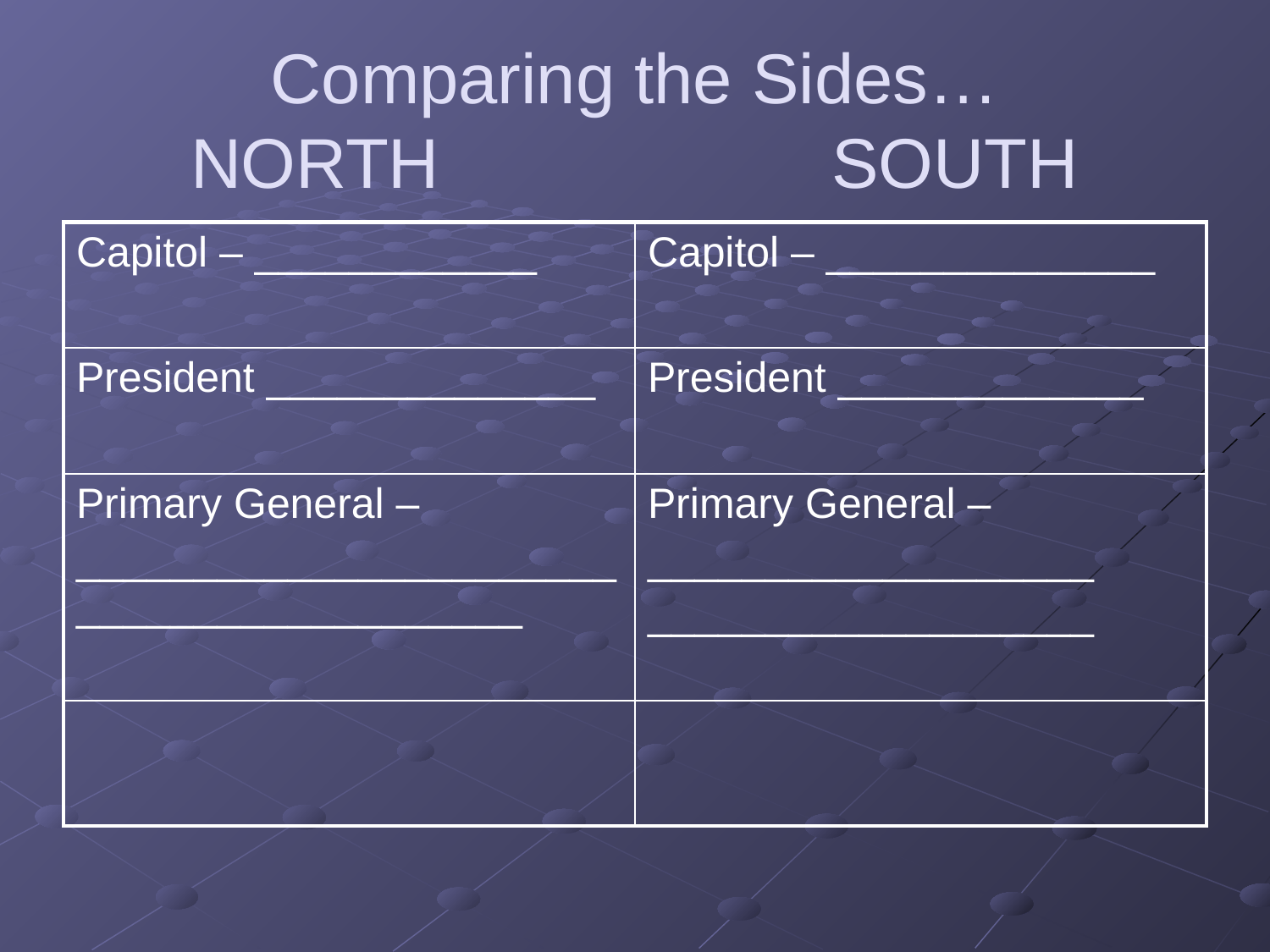

# Comparing the Sides… NORTH                    SOUTH
| Capitol – \_\_\_\_\_\_\_\_\_\_\_\_ | Capitol – \_\_\_\_\_\_\_\_\_\_\_\_\_\_ |
| --- | --- |
| President \_\_\_\_\_\_\_\_\_\_\_\_\_\_ | President \_\_\_\_\_\_\_\_\_\_\_\_\_ |
| Primary General – \_\_\_\_\_\_\_\_\_\_\_\_\_\_\_\_\_\_\_\_\_\_\_\_\_\_\_\_\_\_\_\_\_\_\_\_\_\_\_\_\_\_ | Primary General – \_\_\_\_\_\_\_\_\_\_\_\_\_\_\_\_\_\_\_ \_\_\_\_\_\_\_\_\_\_\_\_\_\_\_\_\_\_\_ |
|  |  |